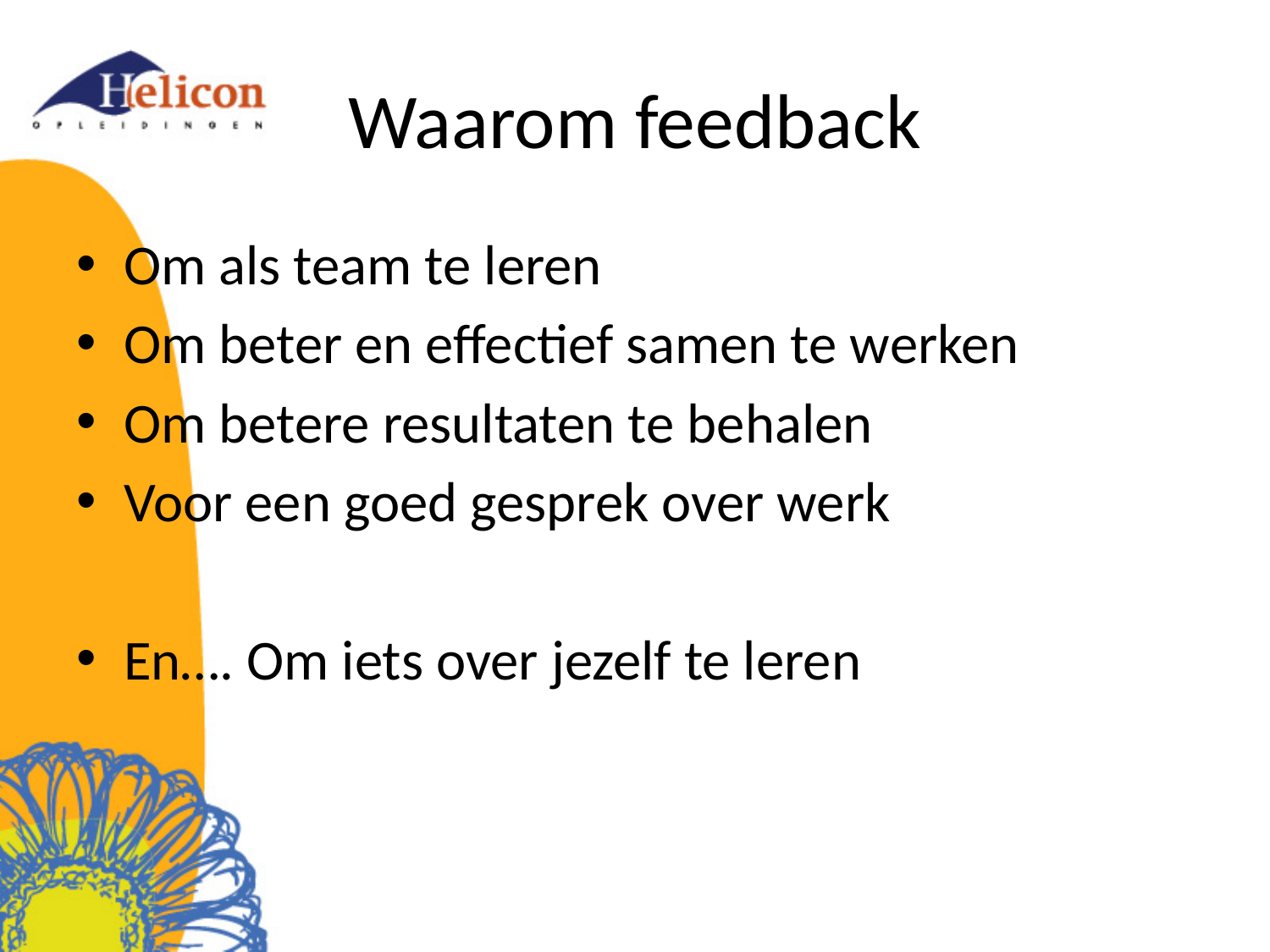

# Waarom feedback
Om als team te leren
Om beter en effectief samen te werken
Om betere resultaten te behalen
Voor een goed gesprek over werk

En…. Om iets over jezelf te leren